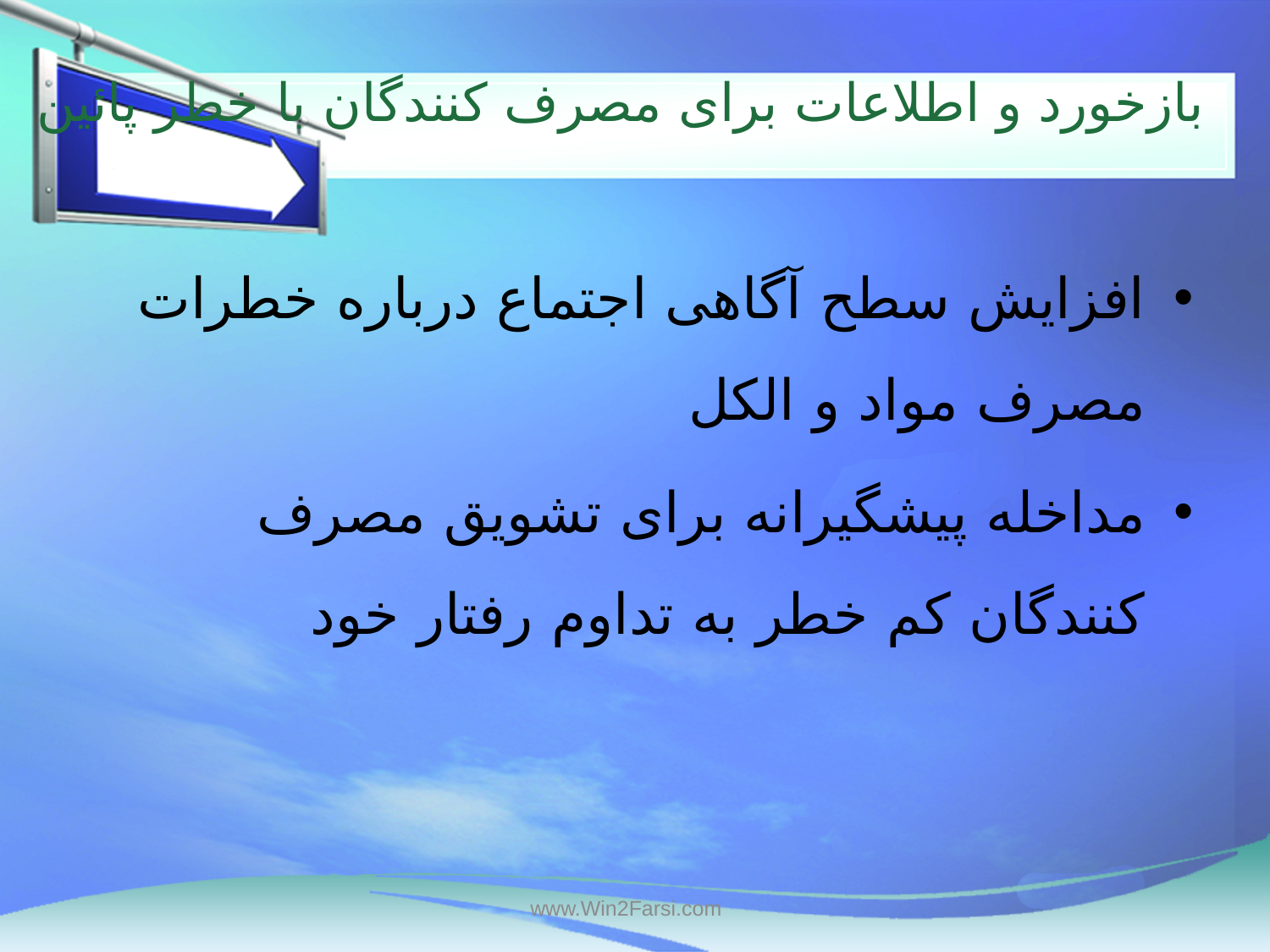

# بازخورد و اطلاعات برای مصرف کنندگان با خطر پائین
افزایش سطح آگاهی اجتماع درباره خطرات مصرف مواد و الکل
مداخله پیشگیرانه برای تشویق مصرف کنندگان کم خطر به تداوم رفتار خود

www.Win2Farsi.com